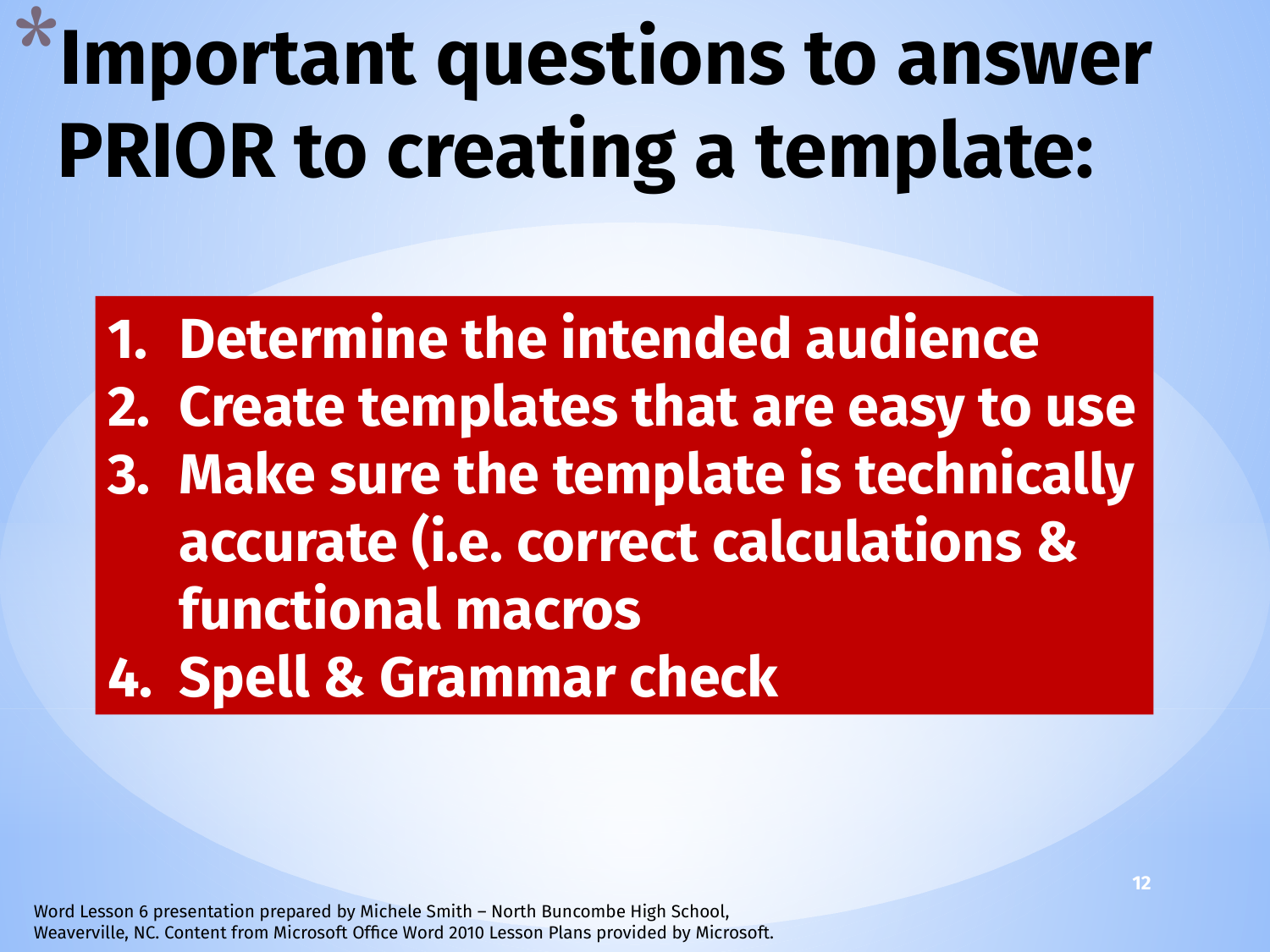

# Important questions to answer PRIOR to creating a template:
Determine the intended audience
Create templates that are easy to use
Make sure the template is technically accurate (i.e. correct calculations & functional macros
Spell & Grammar check
12
Word Lesson 6 presentation prepared by Michele Smith – North Buncombe High School, Weaverville, NC. Content from Microsoft Office Word 2010 Lesson Plans provided by Microsoft.